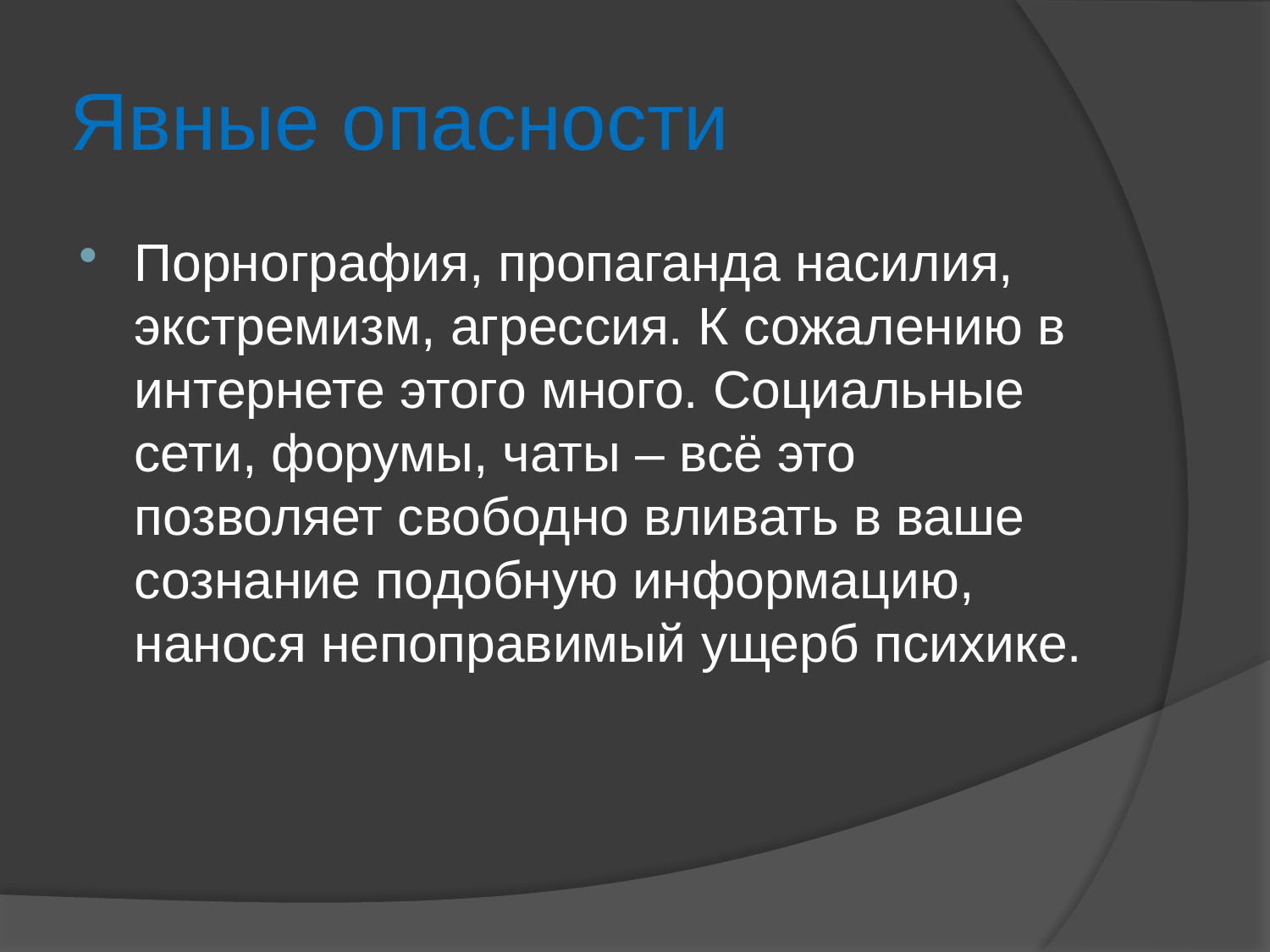

# Явные опасности
Порнография, пропаганда насилия, экстремизм, агрессия. К сожалению в интернете этого много. Социальные сети, форумы, чаты – всё это позволяет свободно вливать в ваше сознание подобную информацию, нанося непоправимый ущерб психике.